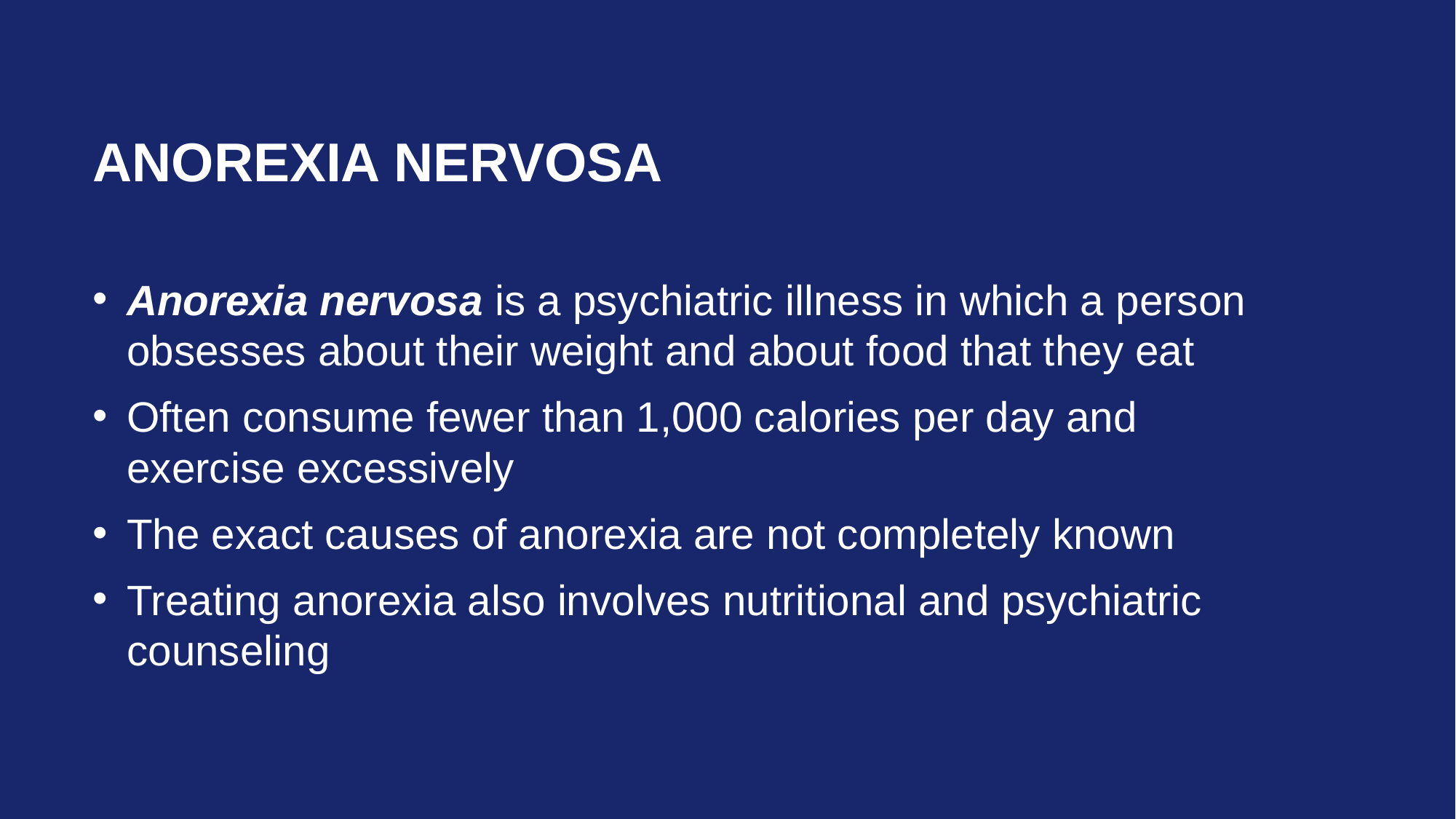

# Anorexia Nervosa
Anorexia nervosa is a psychiatric illness in which a person obsesses about their weight and about food that they eat
Often consume fewer than 1,000 calories per day and exercise excessively
The exact causes of anorexia are not completely known
Treating anorexia also involves nutritional and psychiatric counseling